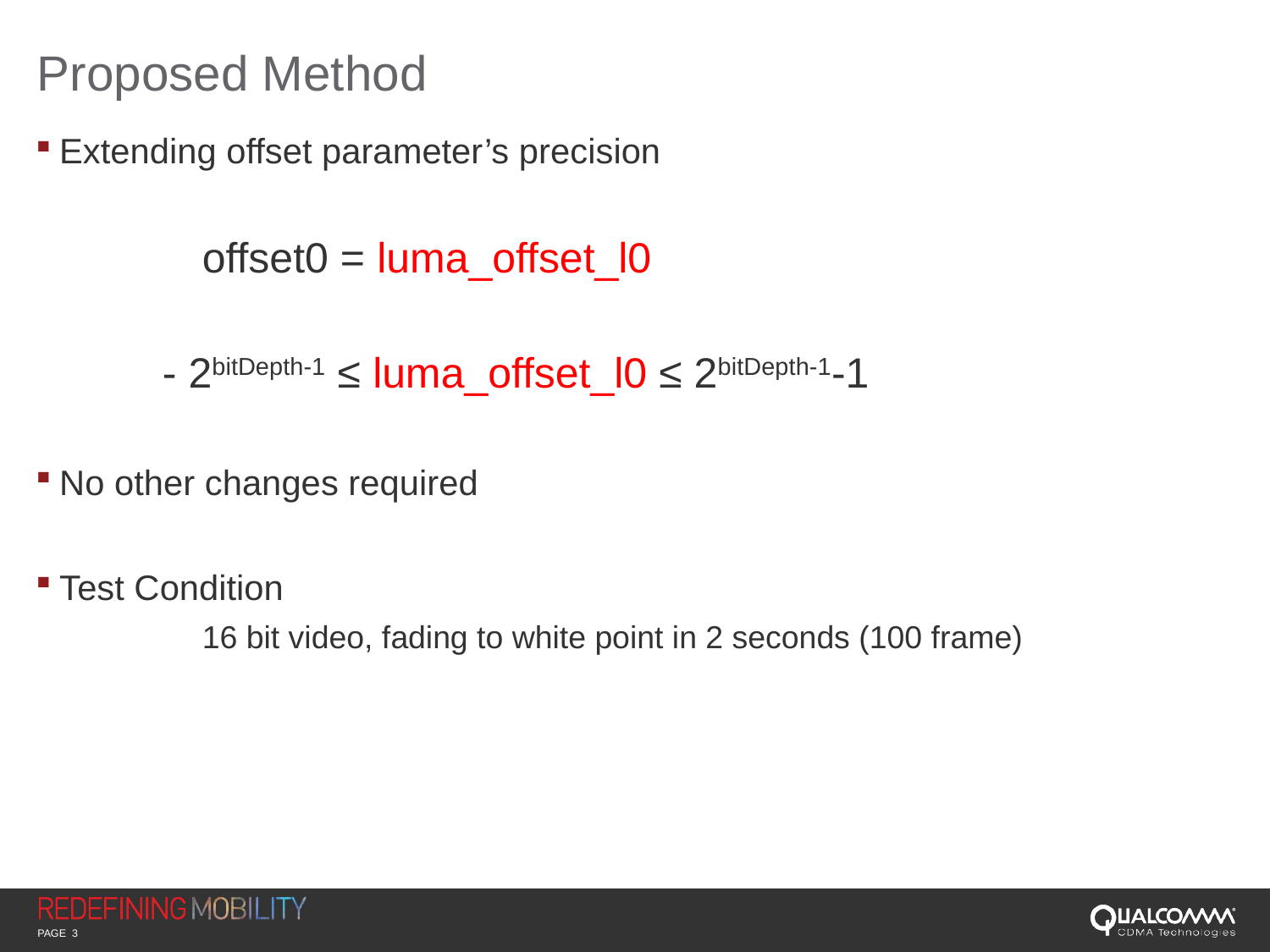

# Proposed Method
Extending offset parameter’s precision

	offset0 = luma_offset_l0

	- 2bitDepth-1 ≤ luma_offset_l0 ≤ 2bitDepth-1-1

No other changes required

Test Condition
	16 bit video, fading to white point in 2 seconds (100 frame)